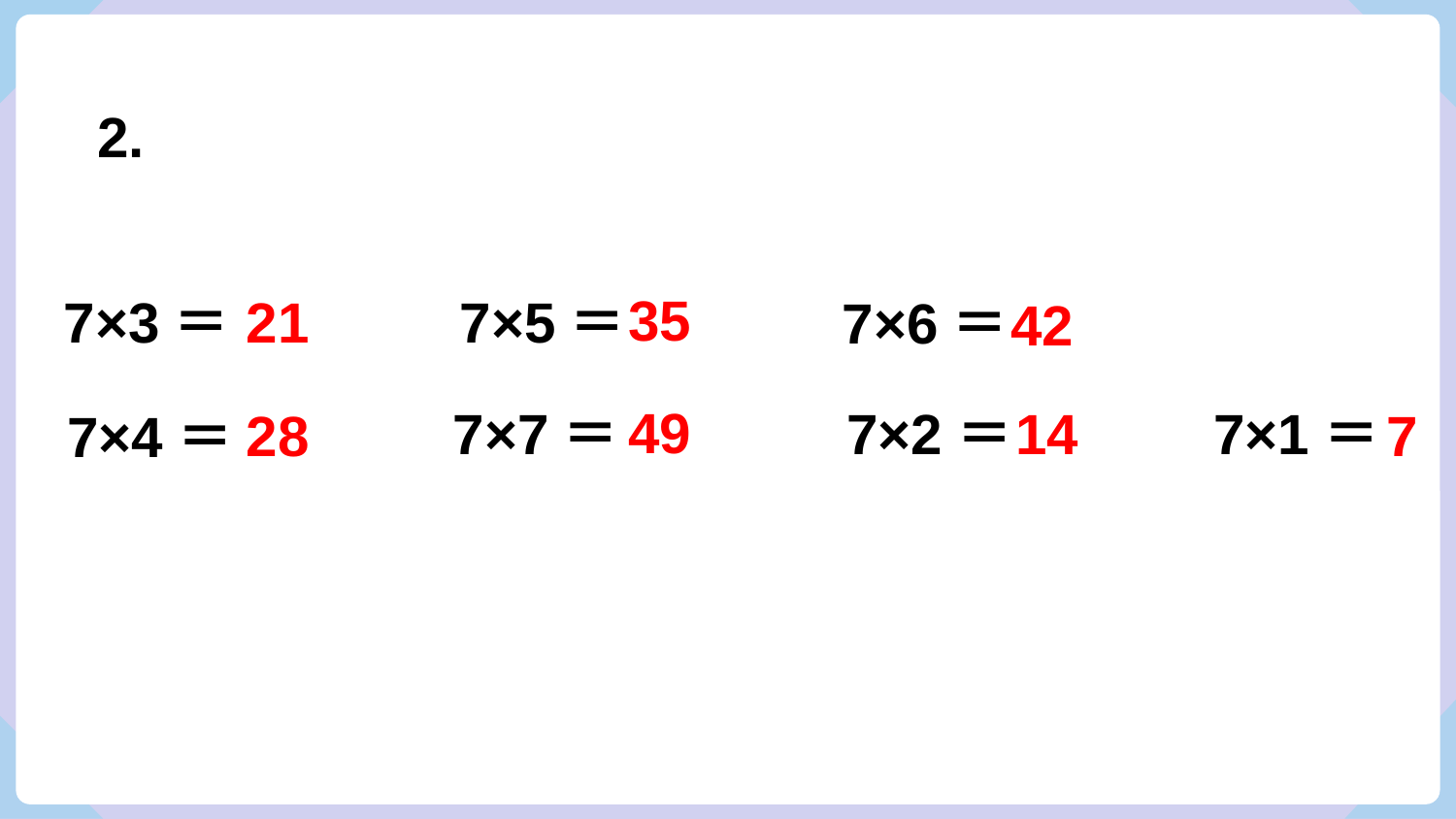

2.
35
21
7×3＝
7×5＝
7×6＝
42
49
14
7×7＝
7×2＝
7×1＝
28
7
7×4＝